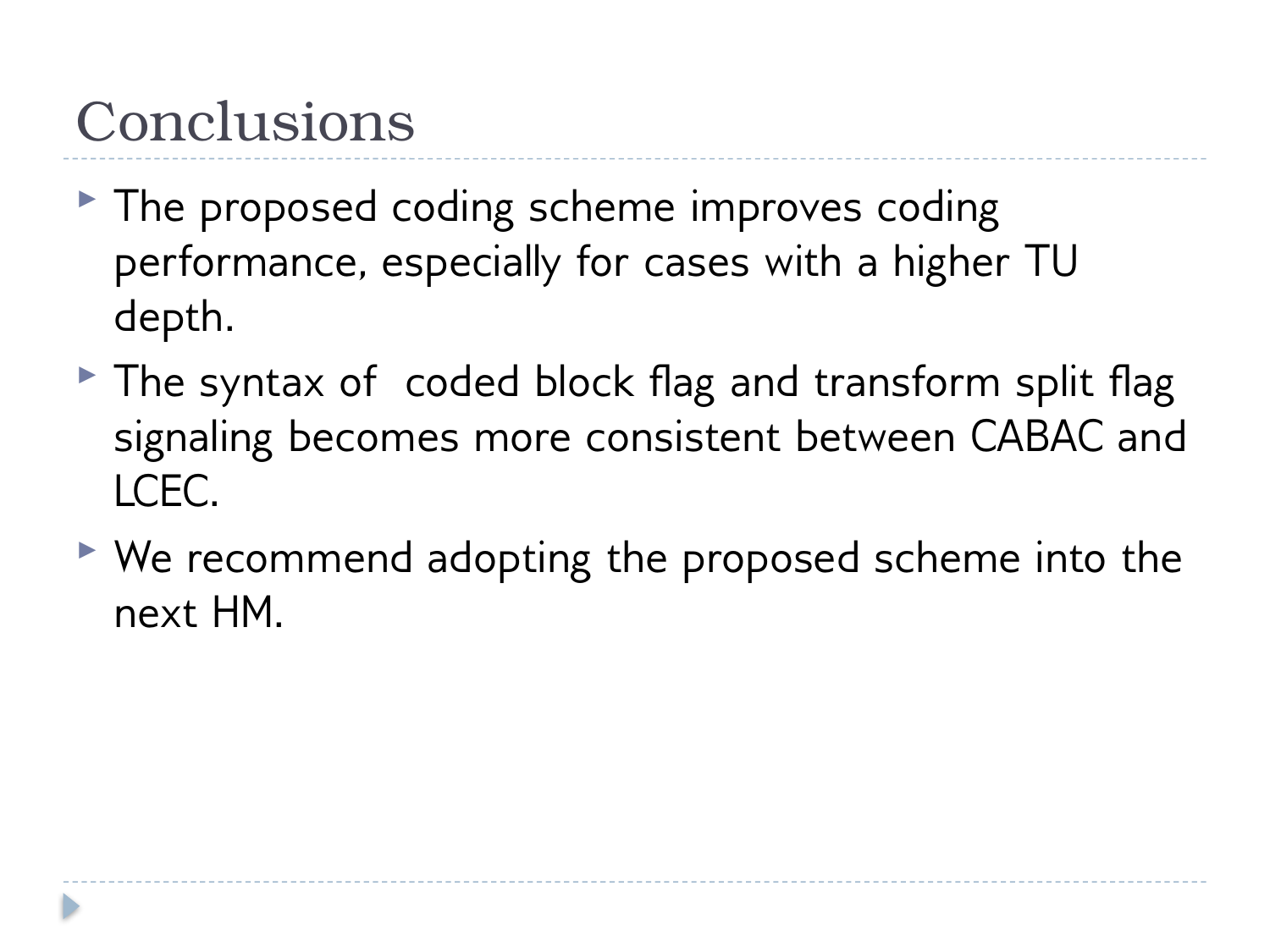

# Conclusions
The proposed coding scheme improves coding performance, especially for cases with a higher TU depth.
The syntax of  coded block flag and transform split flag signaling becomes more consistent between CABAC and LCEC.
We recommend adopting the proposed scheme into the next HM.